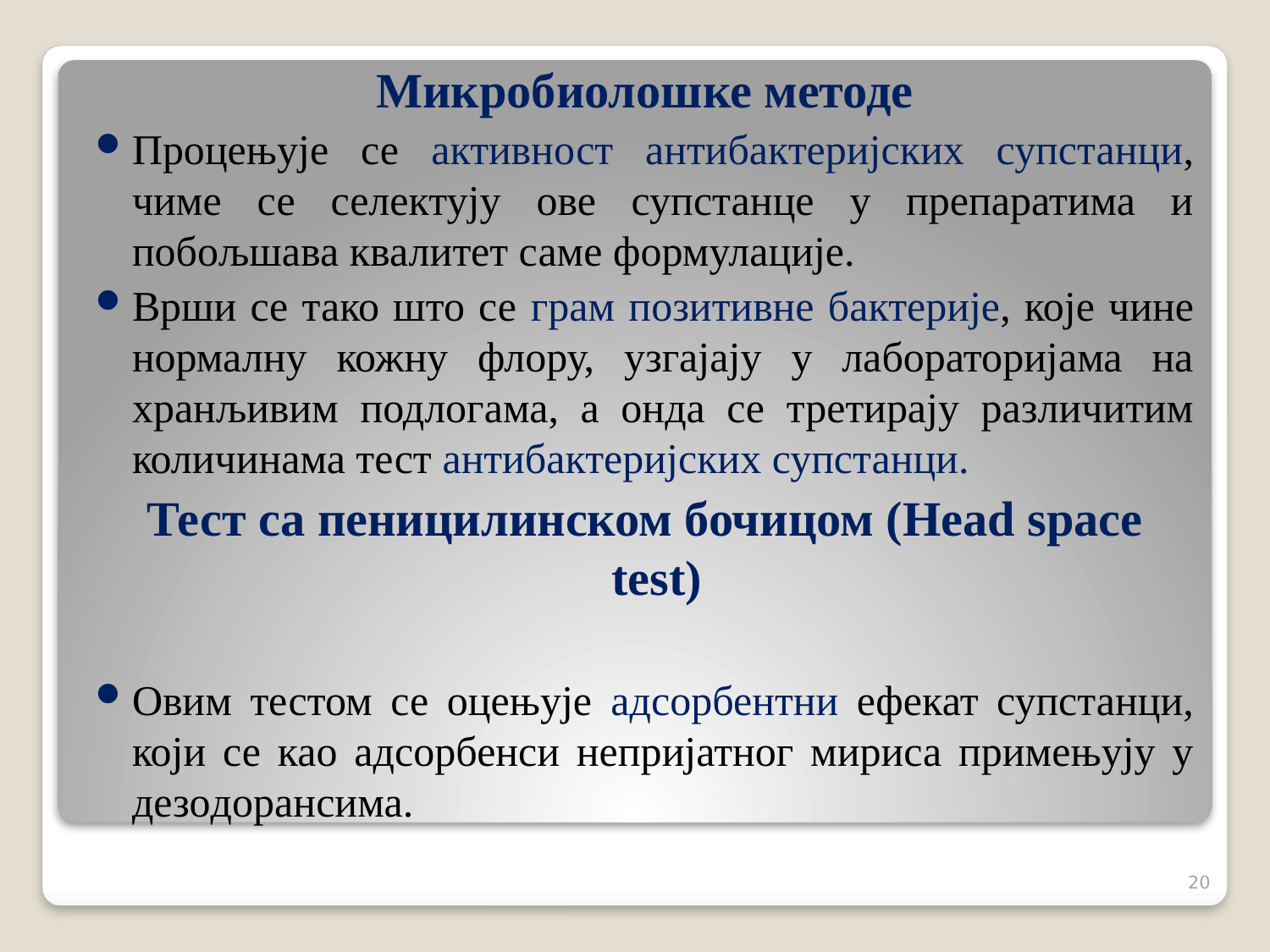

Микробиолошке методе
Процењује се активност антибактеријских супстанци, чиме се селектују ове супстанце у препаратима и побољшава квалитет саме формулације.
Врши се тако што се грам позитивне бактерије, које чине нормалну кожну флору, узгајају у лабораторијама на хранљивим подлогама, а онда се третирају различитим количинама тест антибактеријских супстанци.
Тест са пеницилинском бочицом (Head space test)

Овим тестом се оцењује адсорбентни ефекат супстанци, који се као адсорбенси непријатног мириса примењују у дезодорансима.

20